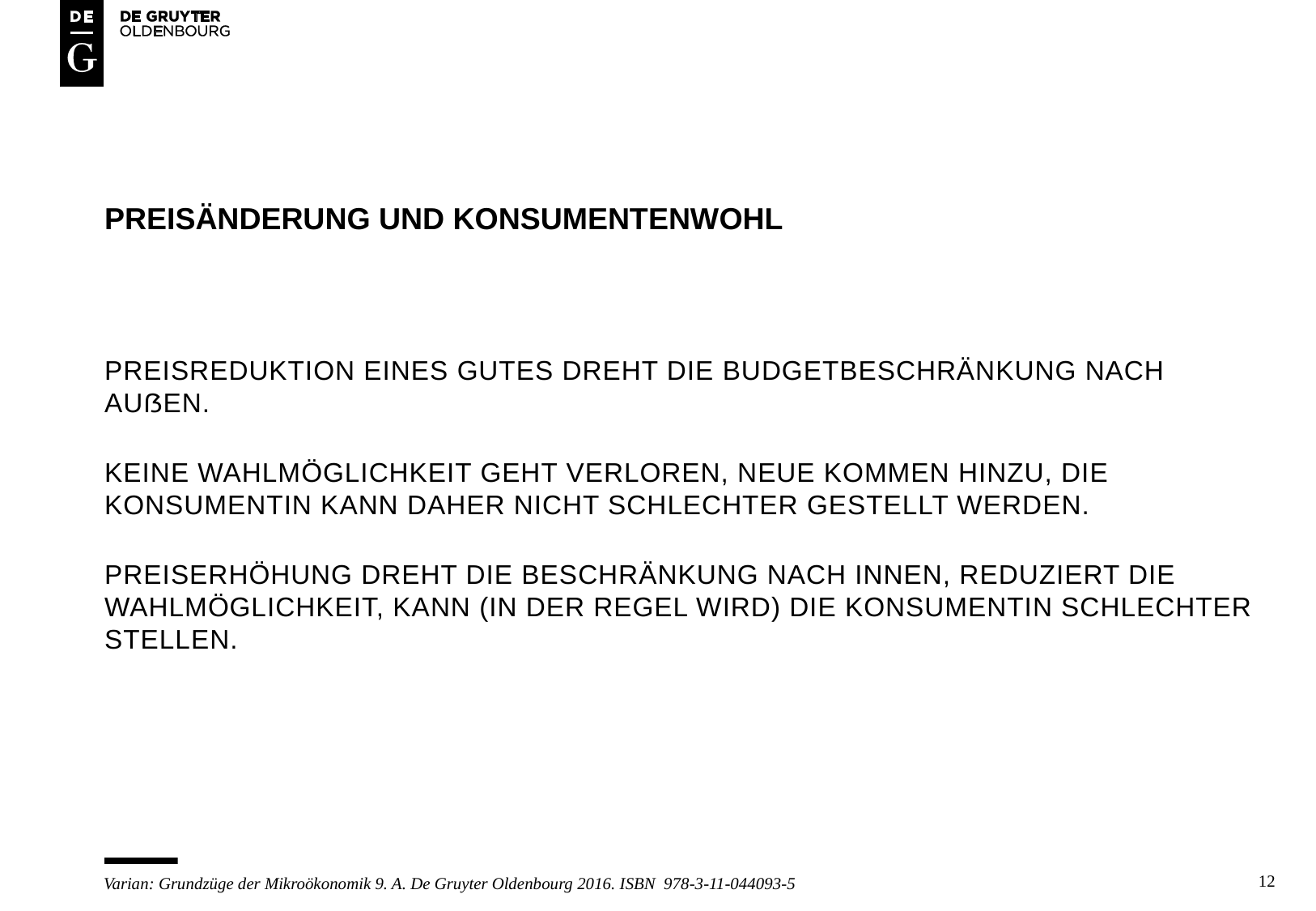

# Preisänderung und Konsumentenwohl

Preisreduktion eines Gutes dreht die Budgetbeschränkung nach außen.
Keine Wahlmöglichkeit geht verloren, neue kommen hinzu, die Konsumentin kann daher nicht schlechter gestellt werden.
Preiserhöhung dreht die Beschränkung nach innen, reduziert die Wahlmöglichkeit, kann (in der Regel wird) die Konsumentin schlechter stellen.
12
Varian: Grundzüge der Mikroökonomik 9. A. De Gruyter Oldenbourg 2016. ISBN  978-3-11-044093-5